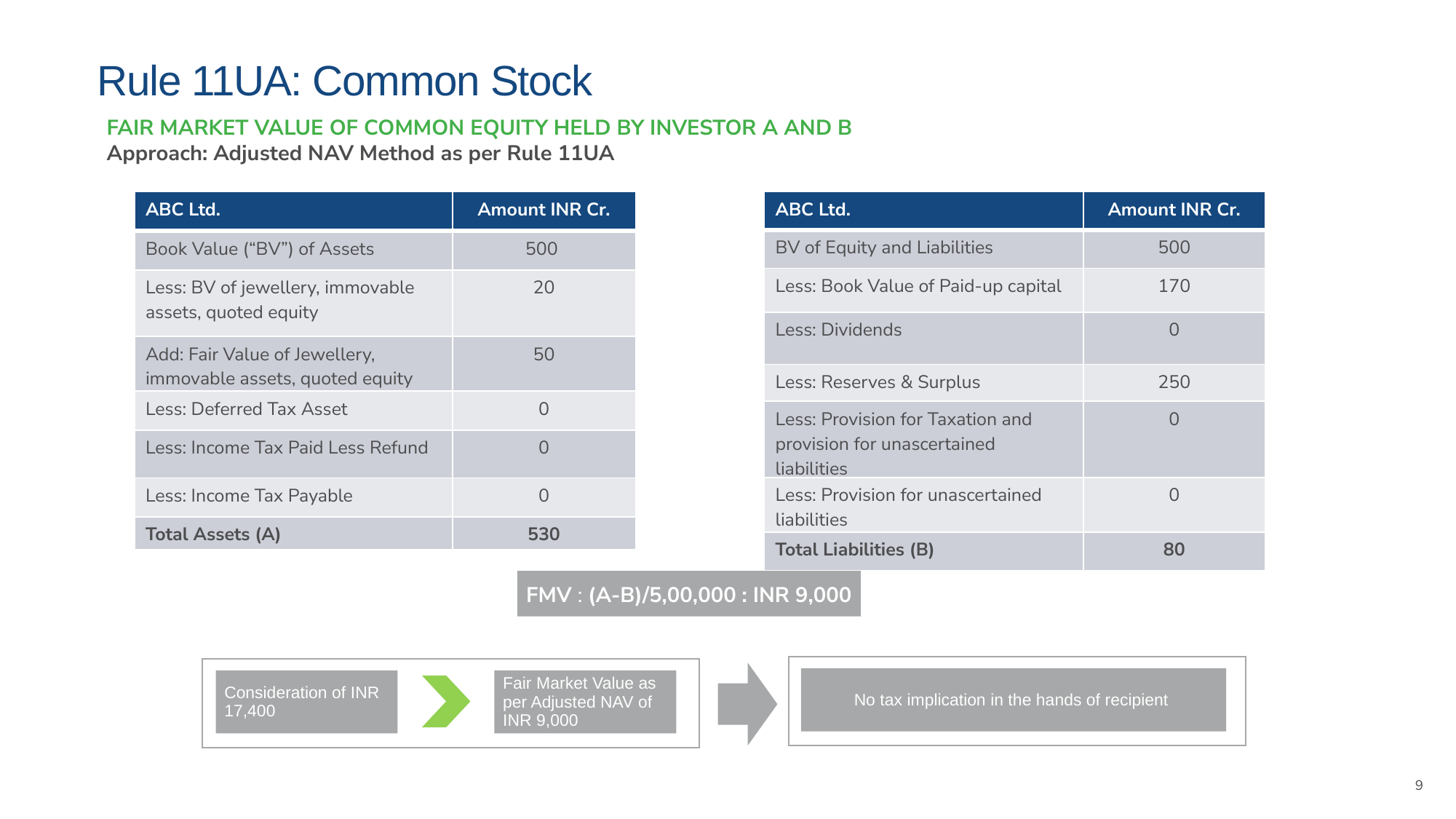

# Rule 11UA: Common Stock
FAIR MARKET VALUE OF COMMON EQUITY HELD BY INVESTOR A AND B
Approach: Adjusted NAV Method as per Rule 11UA
| ABC Ltd. | Amount INR Cr. |
| --- | --- |
| BV of Equity and Liabilities | 500 |
| Less: Book Value of Paid-up capital | 170 |
| Less: Dividends | 0 |
| Less: Reserves & Surplus | 250 |
| Less: Provision for Taxation and provision for unascertained liabilities | 0 |
| Less: Provision for unascertained liabilities | 0 |
| Total Liabilities (B) | 80 |
| ABC Ltd. | Amount INR Cr. |
| --- | --- |
| Book Value (“BV”) of Assets | 500 |
| Less: BV of jewellery, immovable assets, quoted equity | 20 |
| Add: Fair Value of Jewellery, immovable assets, quoted equity | 50 |
| Less: Deferred Tax Asset | 0 |
| Less: Income Tax Paid Less Refund | 0 |
| Less: Income Tax Payable | 0 |
| Total Assets (A) | 530 |
FMV : (A-B)/5,00,000 : INR 9,000

No tax implication in the hands of recipient

Consideration of INR 17,400
Fair Market Value as per Adjusted NAV of INR 9,000

9